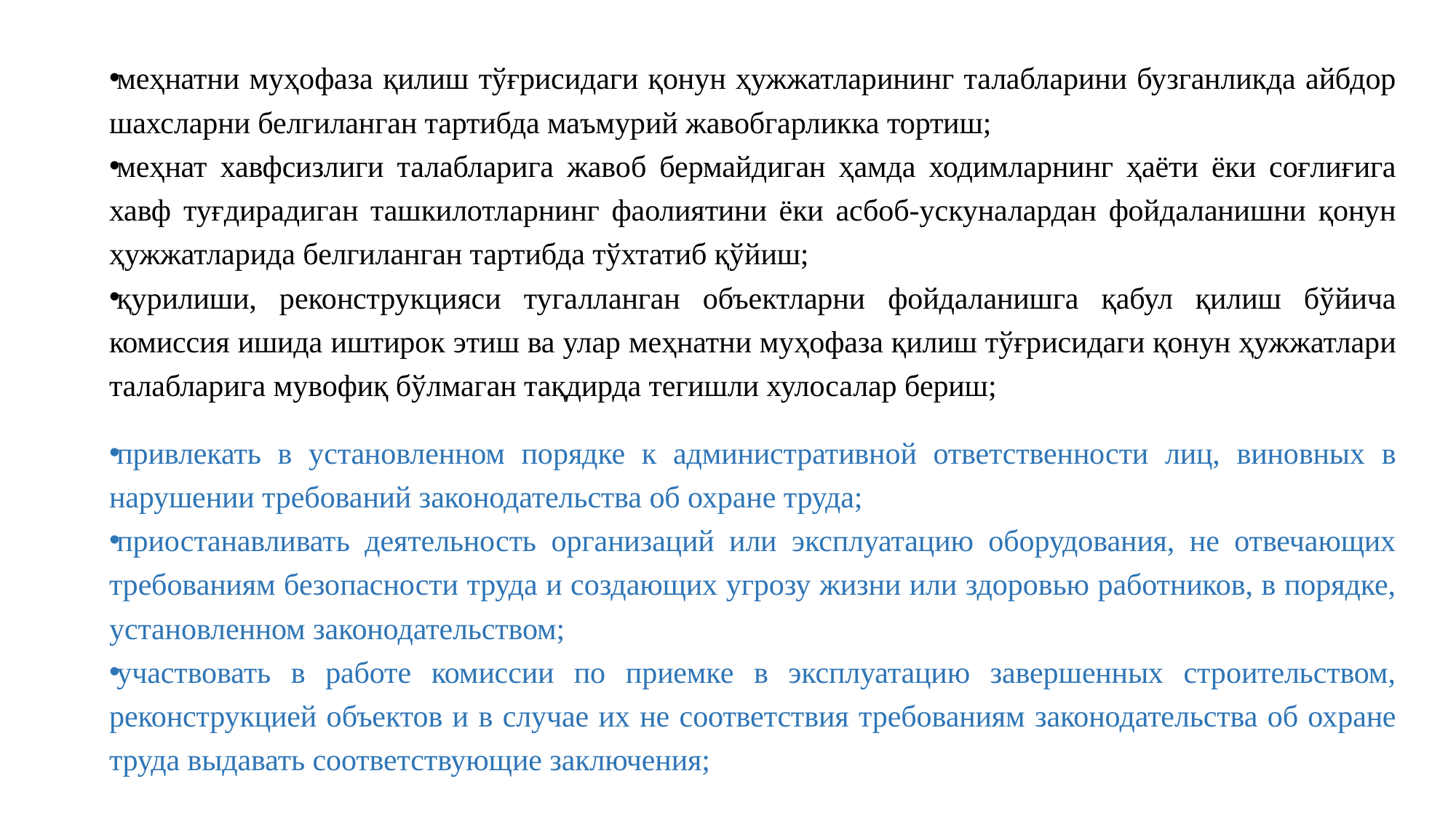

меҳнатни муҳофаза қилиш тўғрисидаги қонун ҳужжатларининг талабларини бузганликда айбдор шахсларни белгиланган тартибда маъмурий жавобгарликка тортиш;
меҳнат хавфсизлиги талабларига жавоб бермайдиган ҳамда ходимларнинг ҳаёти ёки соғлиғига хавф туғдирадиган ташкилотларнинг фаолиятини ёки асбоб-ускуналардан фойдаланишни қонун ҳужжатларида белгиланган тартибда тўхтатиб қўйиш;
қурилиши, реконструкцияси тугалланган объектларни фойдаланишга қабул қилиш бўйича комиссия ишида иштирок этиш ва улар меҳнатни муҳофаза қилиш тўғрисидаги қонун ҳужжатлари талабларига мувофиқ бўлмаган тақдирда тегишли хулосалар бериш;

привлекать в установленном порядке к административной ответственности лиц, виновных в нарушении требований законодательства об охране труда;
приостанавливать деятельность организаций или эксплуатацию оборудования, не отвечающих требованиям безопасности труда и создающих угрозу жизни или здоровью работников, в порядке, установленном законодательством;
участвовать в работе комиссии по приемке в эксплуатацию завершенных строительством, реконструкцией объектов и в случае их не соответствия требованиям законодательства об охране труда выдавать соответствующие заключения;